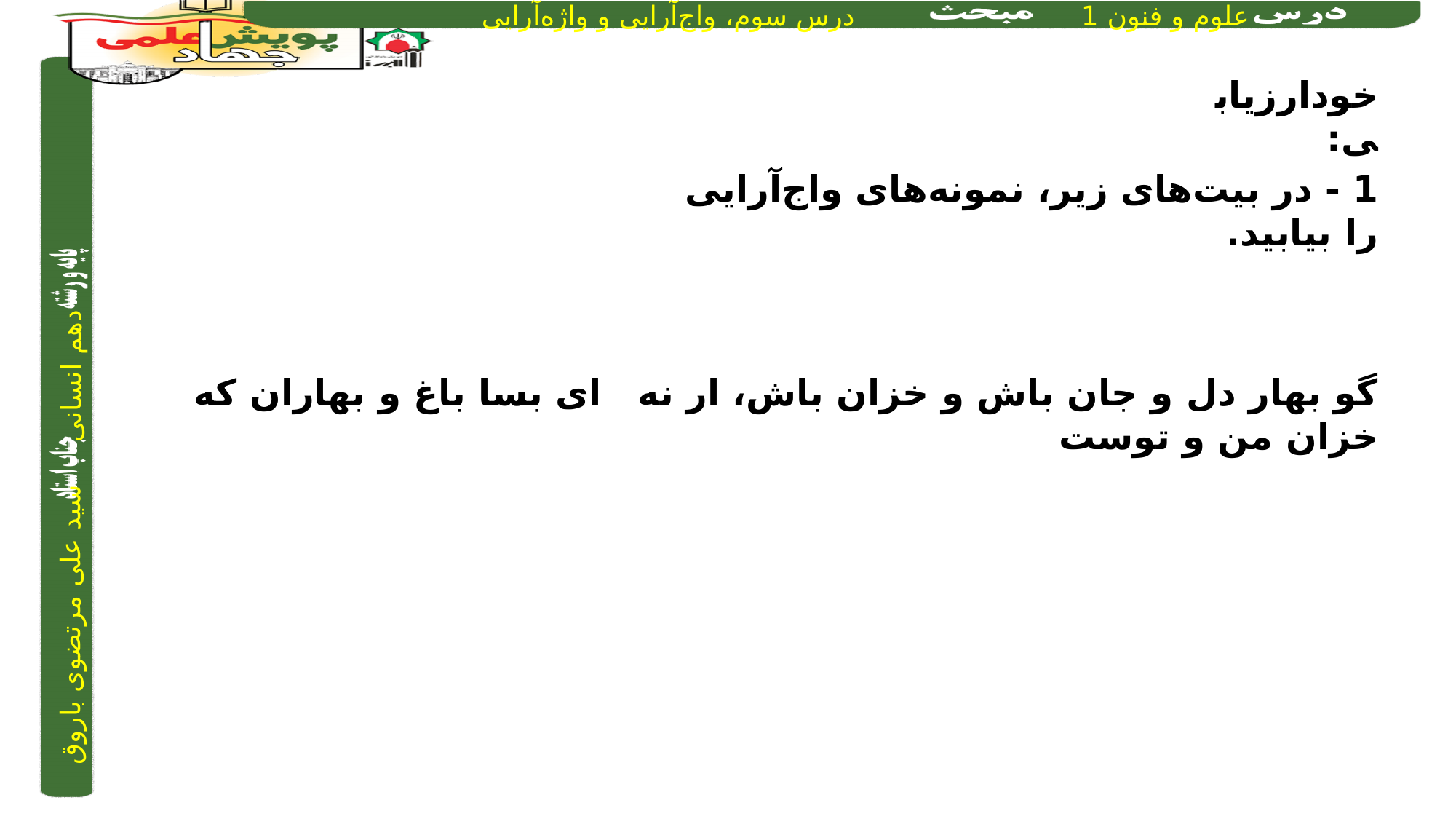

خودارزیابی:
1 - در بیت‌های زیر، نمونه‌های واج‌آرایی را بیابید.
گو بهار دل و جان باش و خزان باش، ار نه		 ای بسا باغ و بهاران که خزان من و توست